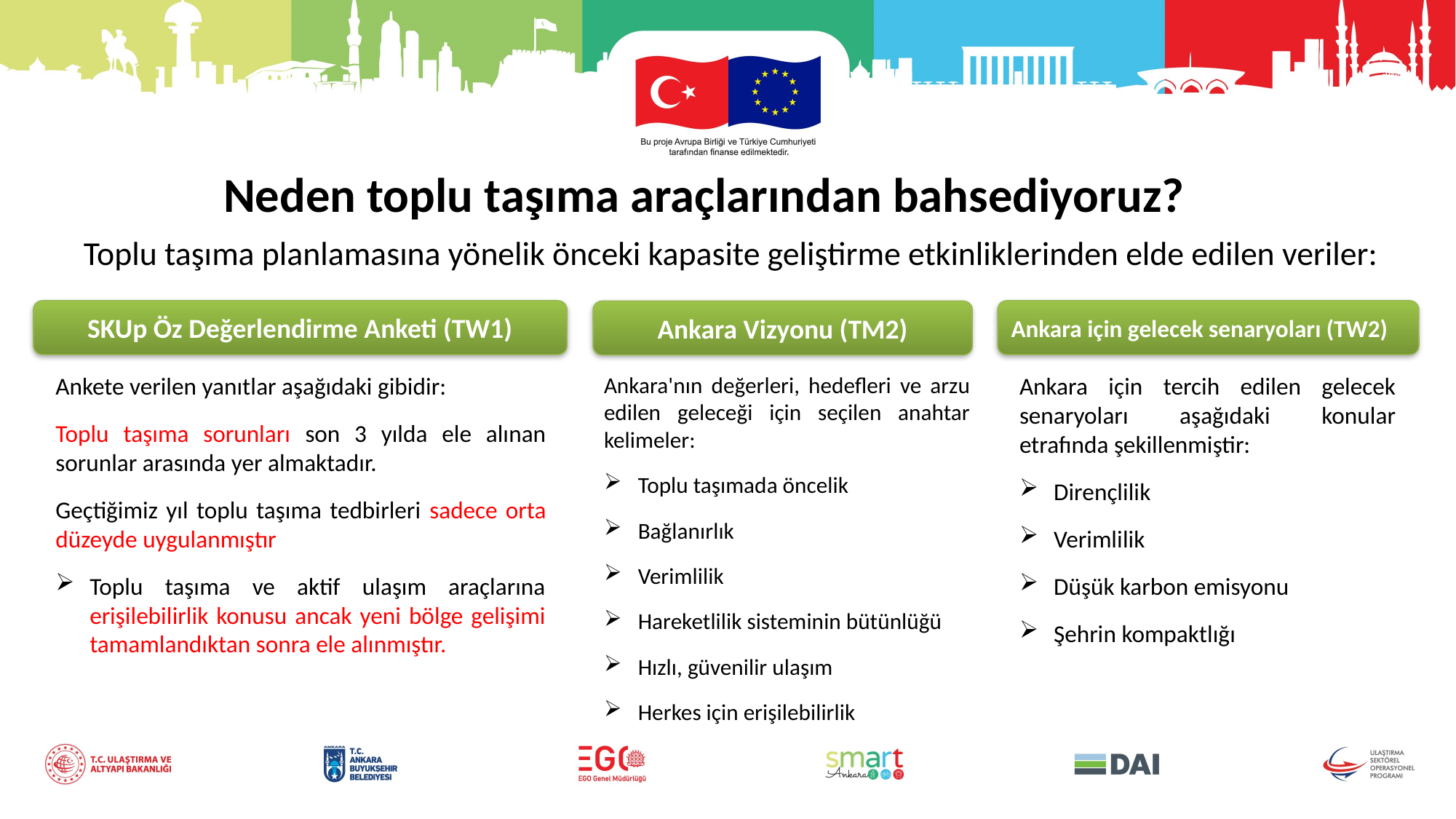

Neden toplu taşıma araçlarından bahsediyoruz?
Toplu taşıma planlamasına yönelik önceki kapasite geliştirme etkinliklerinden elde edilen veriler:
SKUp Öz Değerlendirme Anketi (TW1)
Ankara için gelecek senaryoları (TW2)
Ankara Vizyonu (TM2)
Ankete verilen yanıtlar aşağıdaki gibidir:
Toplu taşıma sorunları son 3 yılda ele alınan sorunlar arasında yer almaktadır.
Geçtiğimiz yıl toplu taşıma tedbirleri sadece orta düzeyde uygulanmıştır
Toplu taşıma ve aktif ulaşım araçlarına erişilebilirlik konusu ancak yeni bölge gelişimi tamamlandıktan sonra ele alınmıştır.
Ankara'nın değerleri, hedefleri ve arzu edilen geleceği için seçilen anahtar kelimeler:
Toplu taşımada öncelik
Bağlanırlık
Verimlilik
Hareketlilik sisteminin bütünlüğü
Hızlı, güvenilir ulaşım
Herkes için erişilebilirlik

Ankara için tercih edilen gelecek senaryoları aşağıdaki konular etrafında şekillenmiştir:
Dirençlilik
Verimlilik
Düşük karbon emisyonu
Şehrin kompaktlığı